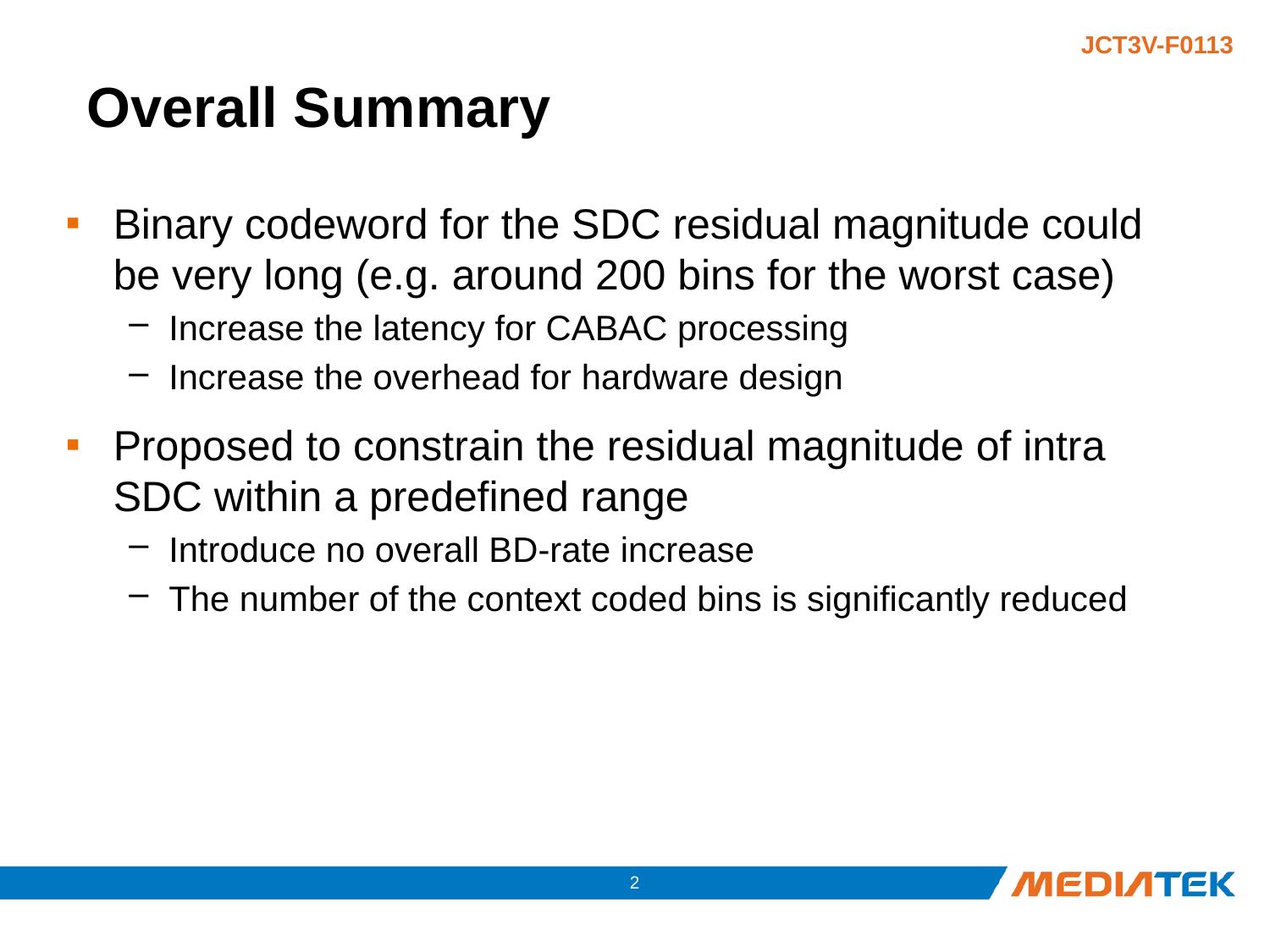

# Overall Summary
Binary codeword for the SDC residual magnitude could be very long (e.g. around 200 bins for the worst case)
Increase the latency for CABAC processing
Increase the overhead for hardware design
Proposed to constrain the residual magnitude of intra SDC within a predefined range
Introduce no overall BD-rate increase
The number of the context coded bins is significantly reduced

2